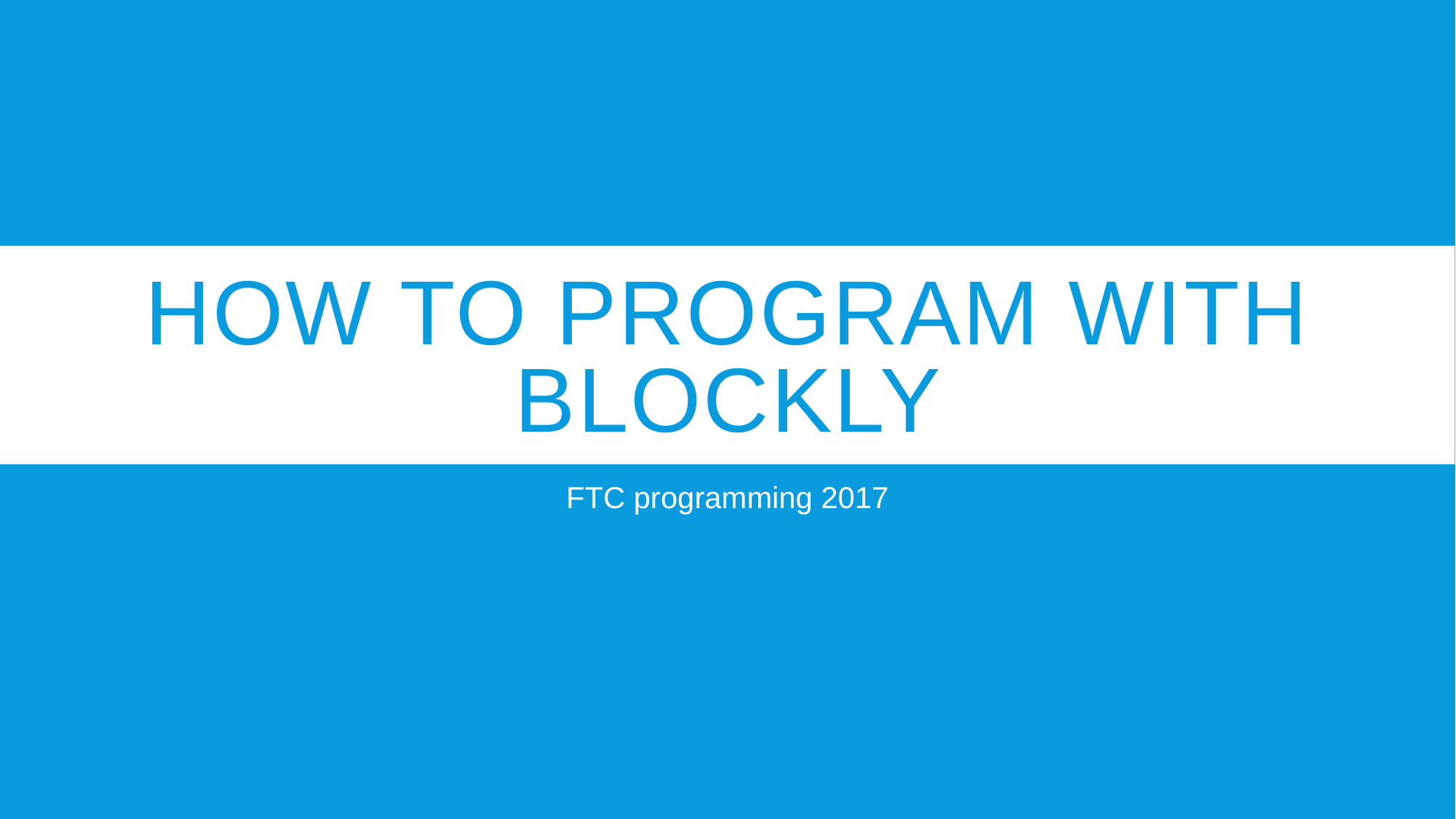

# How to program with blockly
FTC programming 2017